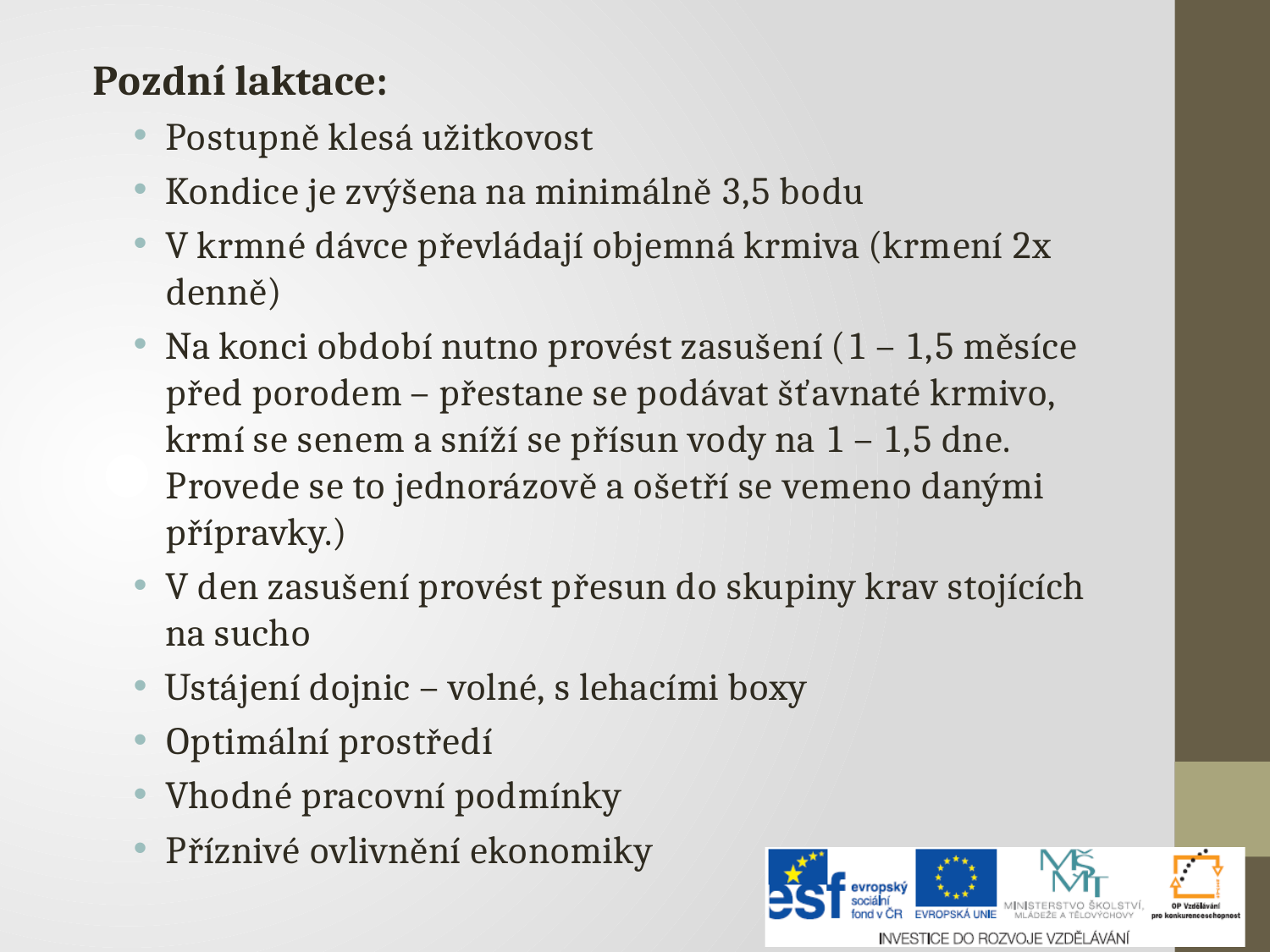

Pozdní laktace:
Postupně klesá užitkovost
Kondice je zvýšena na minimálně 3,5 bodu
V krmné dávce převládají objemná krmiva (krmení 2x denně)
Na konci období nutno provést zasušení (1 – 1,5 měsíce před porodem – přestane se podávat šťavnaté krmivo, krmí se senem a sníží se přísun vody na 1 – 1,5 dne. Provede se to jednorázově a ošetří se vemeno danými přípravky.)
V den zasušení provést přesun do skupiny krav stojících na sucho
Ustájení dojnic – volné, s lehacími boxy
Optimální prostředí
Vhodné pracovní podmínky
Příznivé ovlivnění ekonomiky